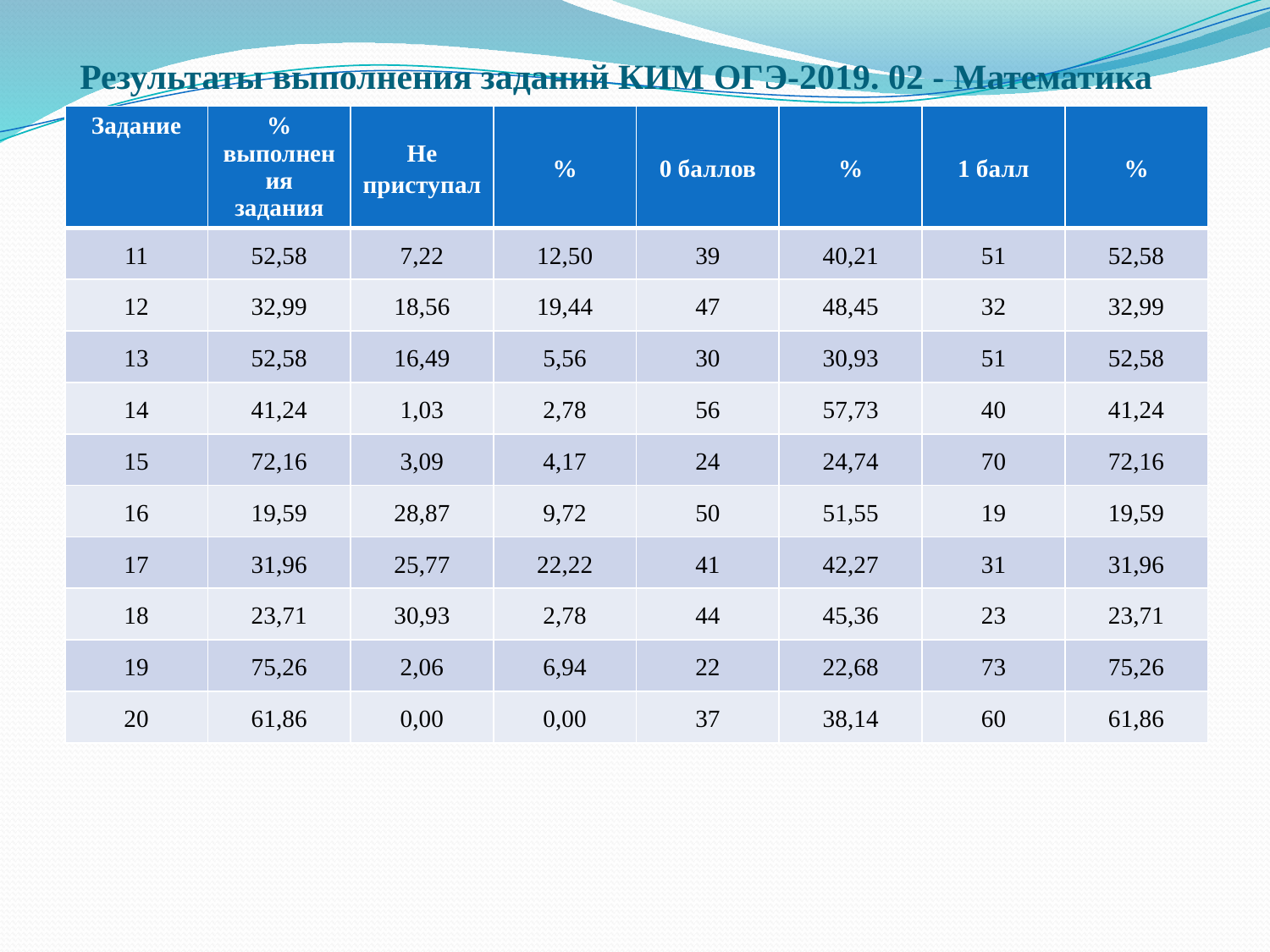

# Результаты выполнения заданий КИМ ОГЭ-2019. 02 - Математика
| Задание | % выполнения задания | Не приступал | % | 0 баллов | % | 1 балл | % |
| --- | --- | --- | --- | --- | --- | --- | --- |
| 11 | 52,58 | 7,22 | 12,50 | 39 | 40,21 | 51 | 52,58 |
| 12 | 32,99 | 18,56 | 19,44 | 47 | 48,45 | 32 | 32,99 |
| 13 | 52,58 | 16,49 | 5,56 | 30 | 30,93 | 51 | 52,58 |
| 14 | 41,24 | 1,03 | 2,78 | 56 | 57,73 | 40 | 41,24 |
| 15 | 72,16 | 3,09 | 4,17 | 24 | 24,74 | 70 | 72,16 |
| 16 | 19,59 | 28,87 | 9,72 | 50 | 51,55 | 19 | 19,59 |
| 17 | 31,96 | 25,77 | 22,22 | 41 | 42,27 | 31 | 31,96 |
| 18 | 23,71 | 30,93 | 2,78 | 44 | 45,36 | 23 | 23,71 |
| 19 | 75,26 | 2,06 | 6,94 | 22 | 22,68 | 73 | 75,26 |
| 20 | 61,86 | 0,00 | 0,00 | 37 | 38,14 | 60 | 61,86 |